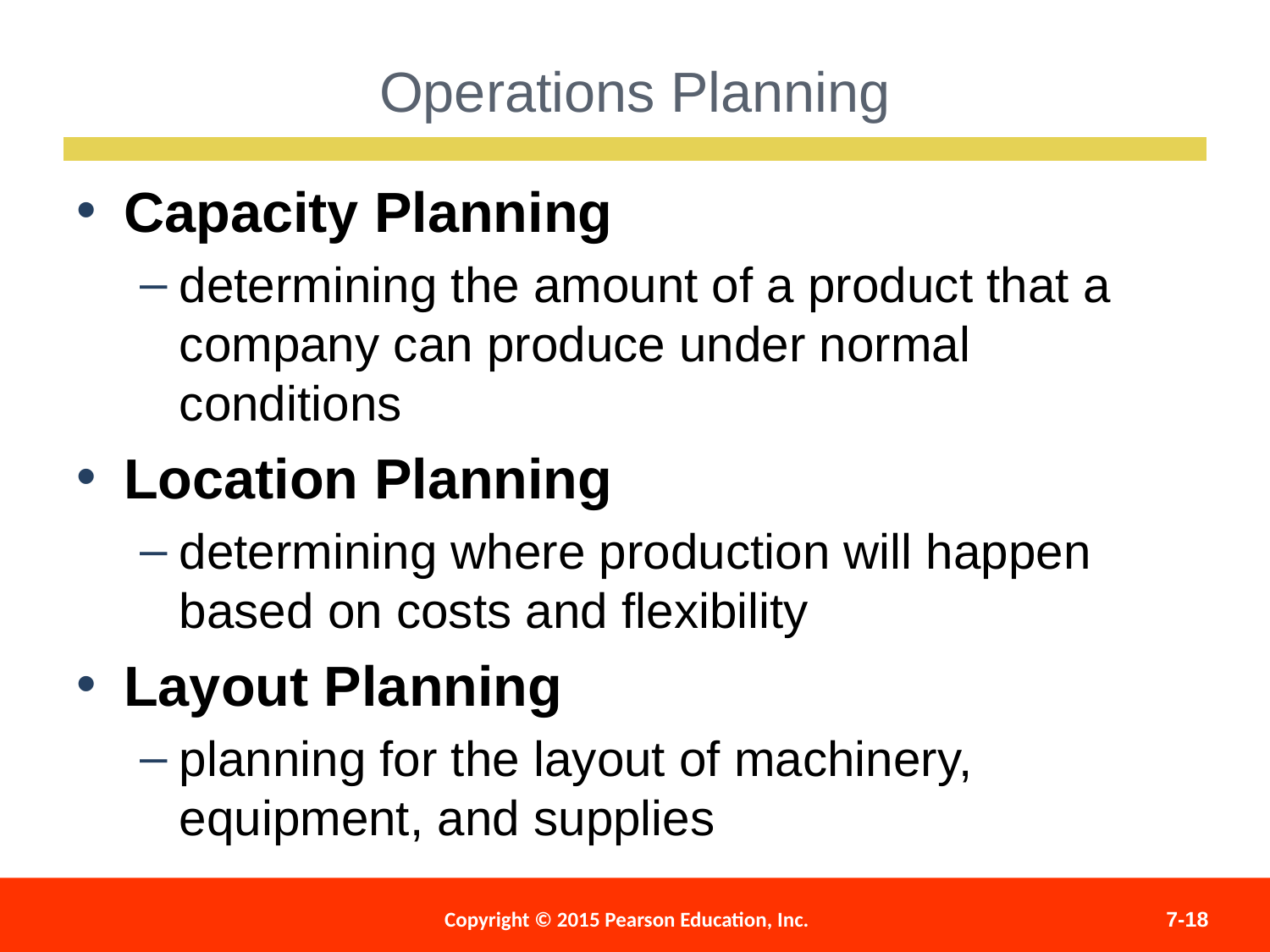

Operations Planning
Capacity Planning
determining the amount of a product that a company can produce under normal conditions
Location Planning
determining where production will happen based on costs and flexibility
Layout Planning
planning for the layout of machinery, equipment, and supplies